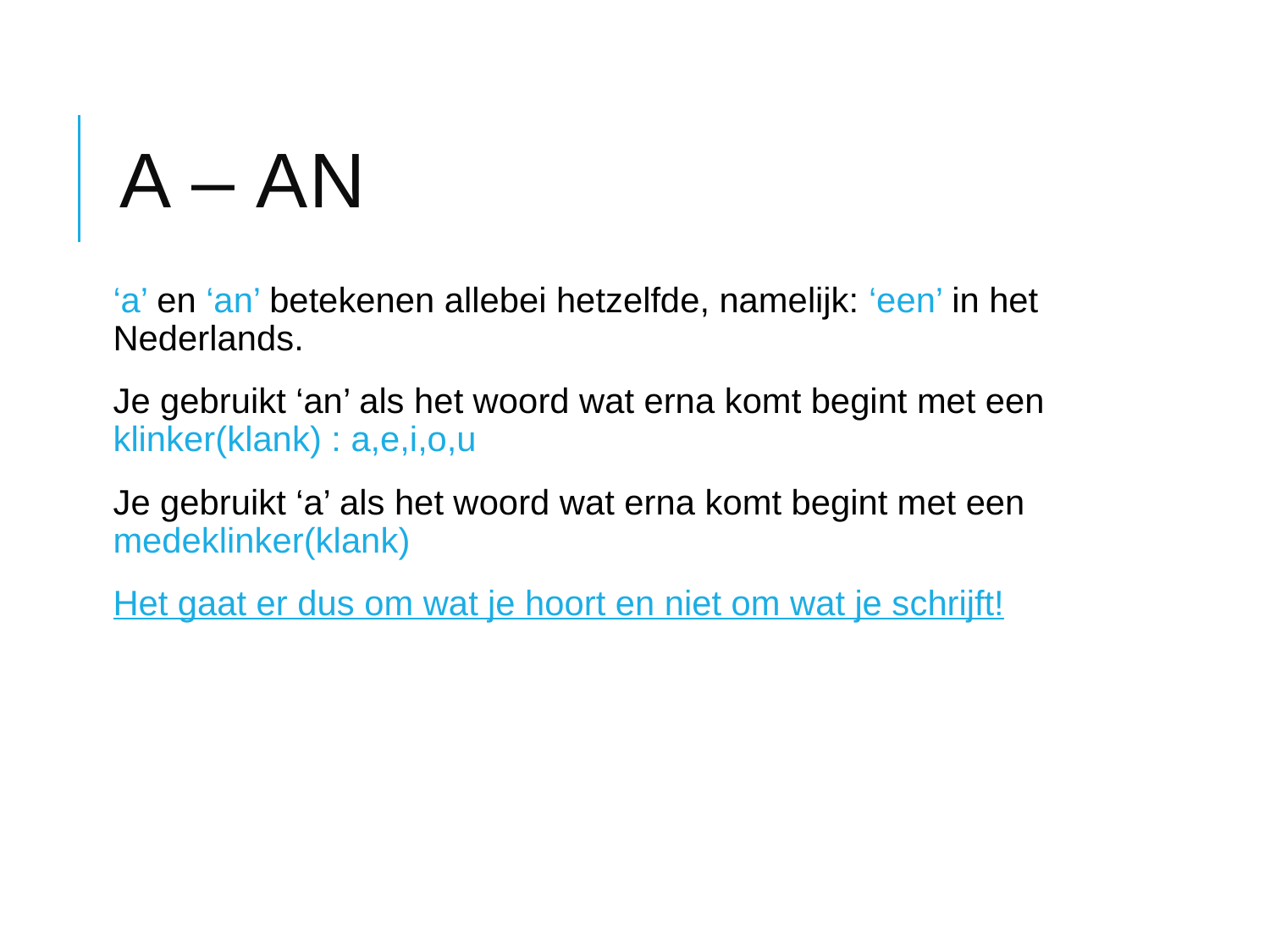

# A – an
‘a’ en ‘an’ betekenen allebei hetzelfde, namelijk: ‘een’ in het Nederlands.
Je gebruikt ‘an’ als het woord wat erna komt begint met een klinker(klank) : a,e,i,o,u
Je gebruikt ‘a’ als het woord wat erna komt begint met een medeklinker(klank)
Het gaat er dus om wat je hoort en niet om wat je schrijft!